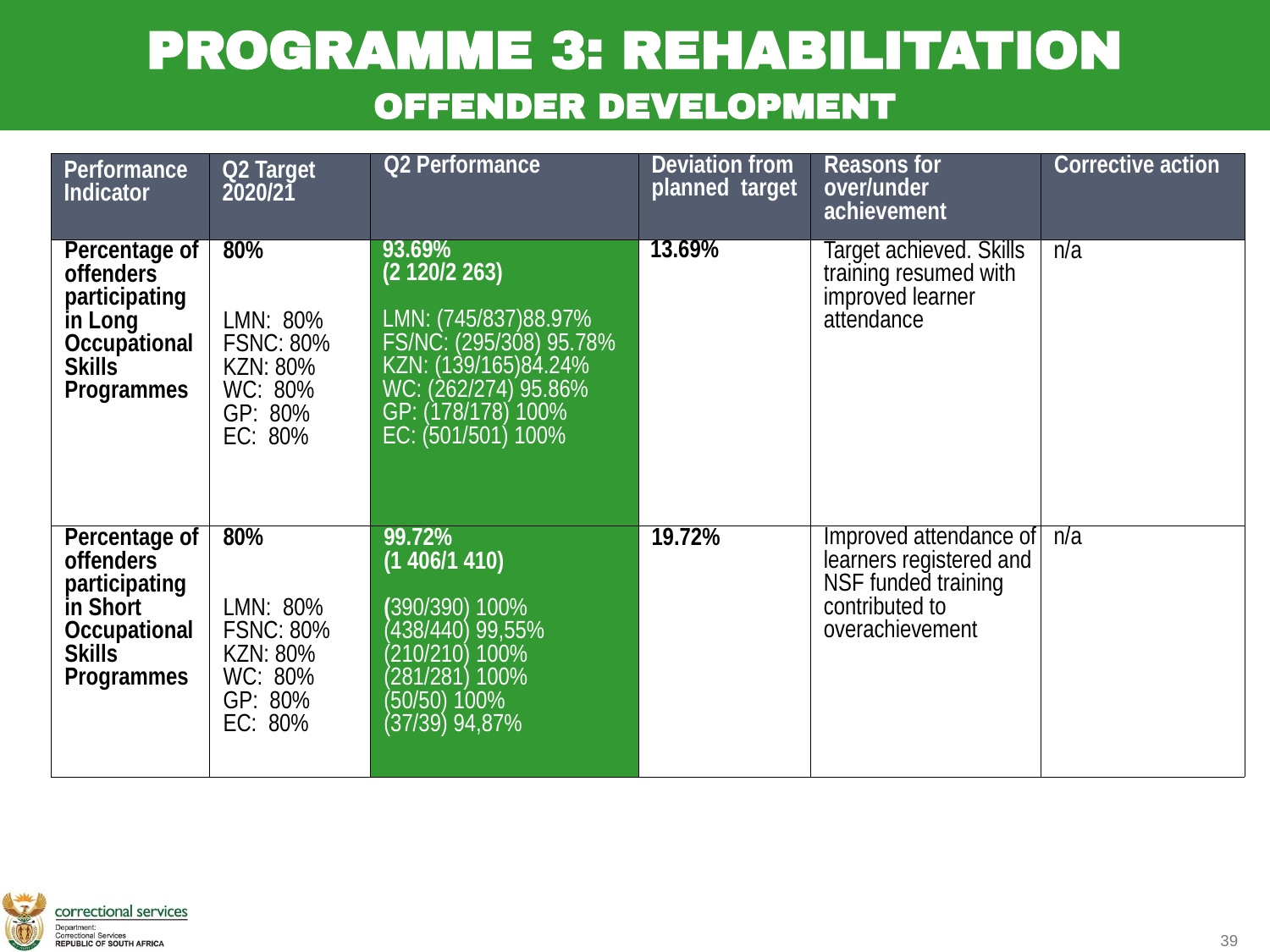

PROGRAMME 3: REHABILITATION
OFFENDER DEVELOPMENT
| Performance Indicator | Q2 Target 2020/21 | Q2 Performance | Deviation from planned target | Reasons for over/under achievement | Corrective action |
| --- | --- | --- | --- | --- | --- |
| Percentage of offenders participating in Long Occupational Skills Programmes | 80% LMN: 80% FSNC: 80% KZN: 80% WC: 80% GP: 80% EC: 80% | 93.69% (2 120/2 263) LMN: (745/837)88.97% FS/NC: (295/308) 95.78% KZN: (139/165)84.24% WC: (262/274) 95.86% GP: (178/178) 100% EC: (501/501) 100% | 13.69% | Target achieved. Skills training resumed with improved learner attendance | n/a |
| Percentage of offenders participating in Short Occupational Skills Programmes | 80% LMN: 80% FSNC: 80% KZN: 80% WC: 80% GP: 80% EC: 80% | 99.72% (1 406/1 410) (390/390) 100% (438/440) 99,55% (210/210) 100% (281/281) 100% (50/50) 100% (37/39) 94,87% | 19.72% | Improved attendance of learners registered and NSF funded training contributed to overachievement | n/a |